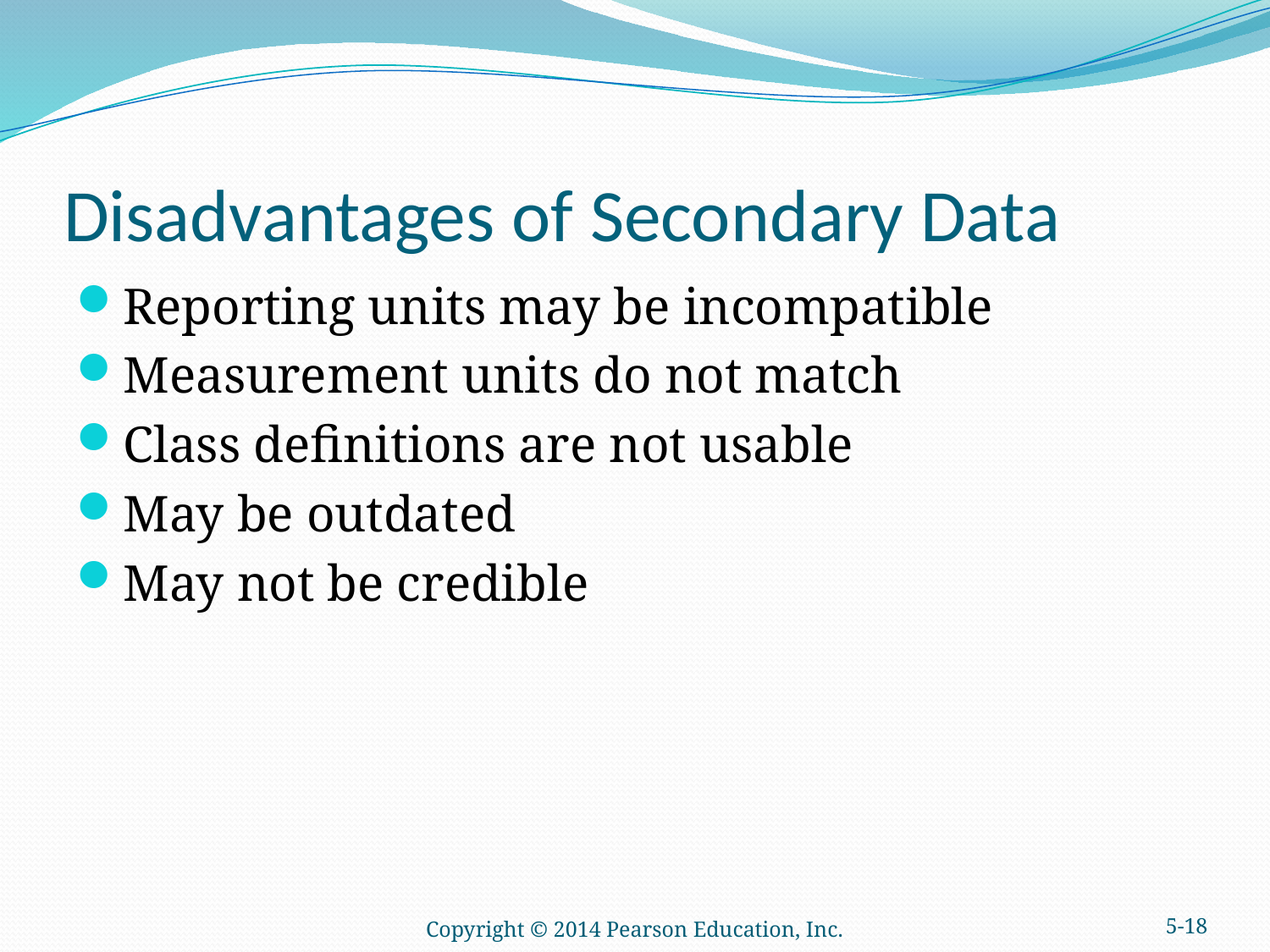

# Disadvantages of Secondary Data
Reporting units may be incompatible
Measurement units do not match
Class definitions are not usable
May be outdated
May not be credible